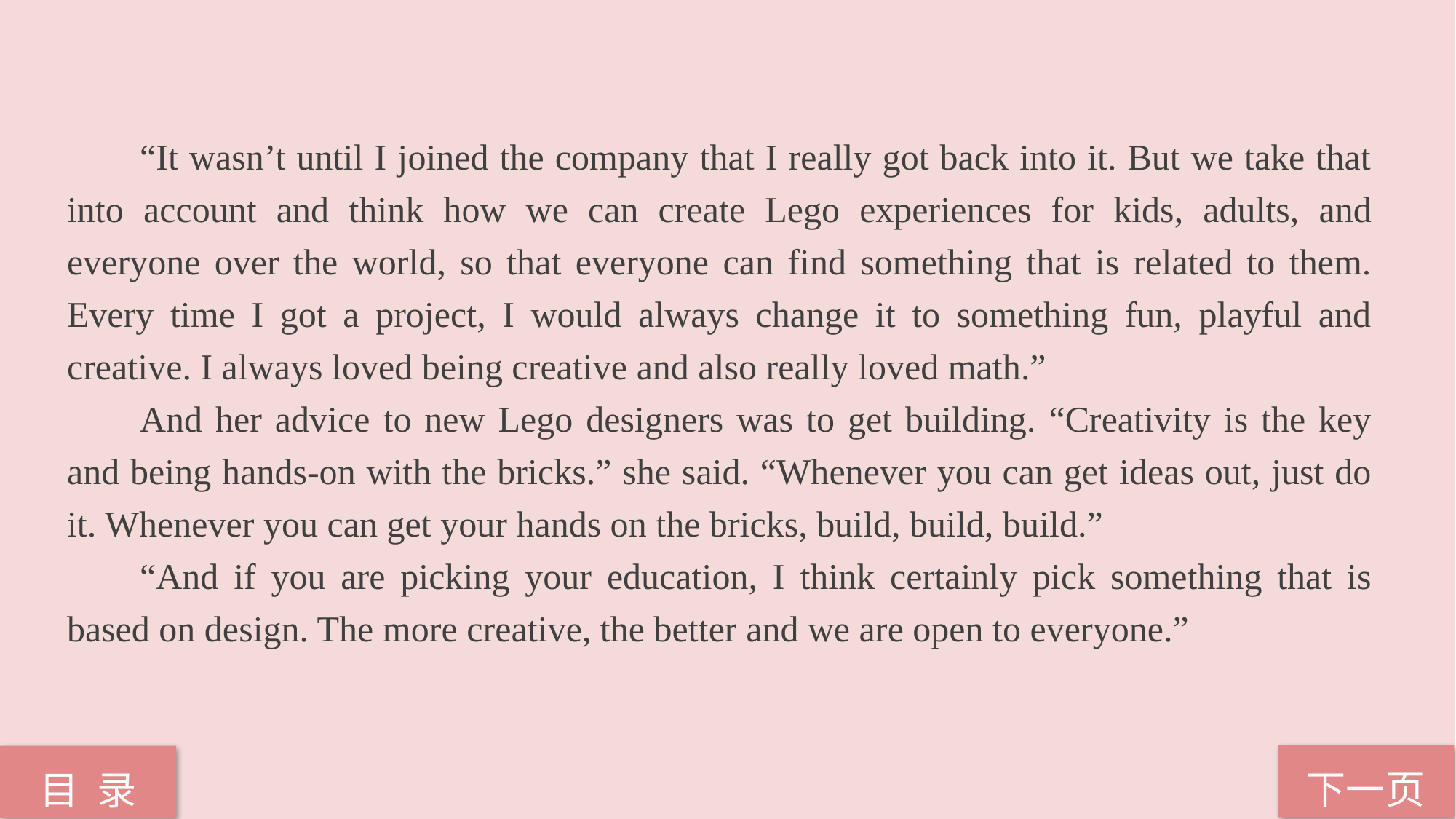

“It wasn’t until I joined the company that I really got back into it. But we take that into account and think how we can create Lego experiences for kids, adults, and everyone over the world, so that everyone can find something that is related to them. Every time I got a project, I would always change it to something fun, playful and creative. I always loved being creative and also really loved math.”
And her advice to new Lego designers was to get building. “Creativity is the key and being hands-on with the bricks.” she said. “Whenever you can get ideas out, just do it. Whenever you can get your hands on the bricks, build, build, build.”
“And if you are picking your education, I think certainly pick something that is based on design. The more creative, the better and we are open to everyone.”